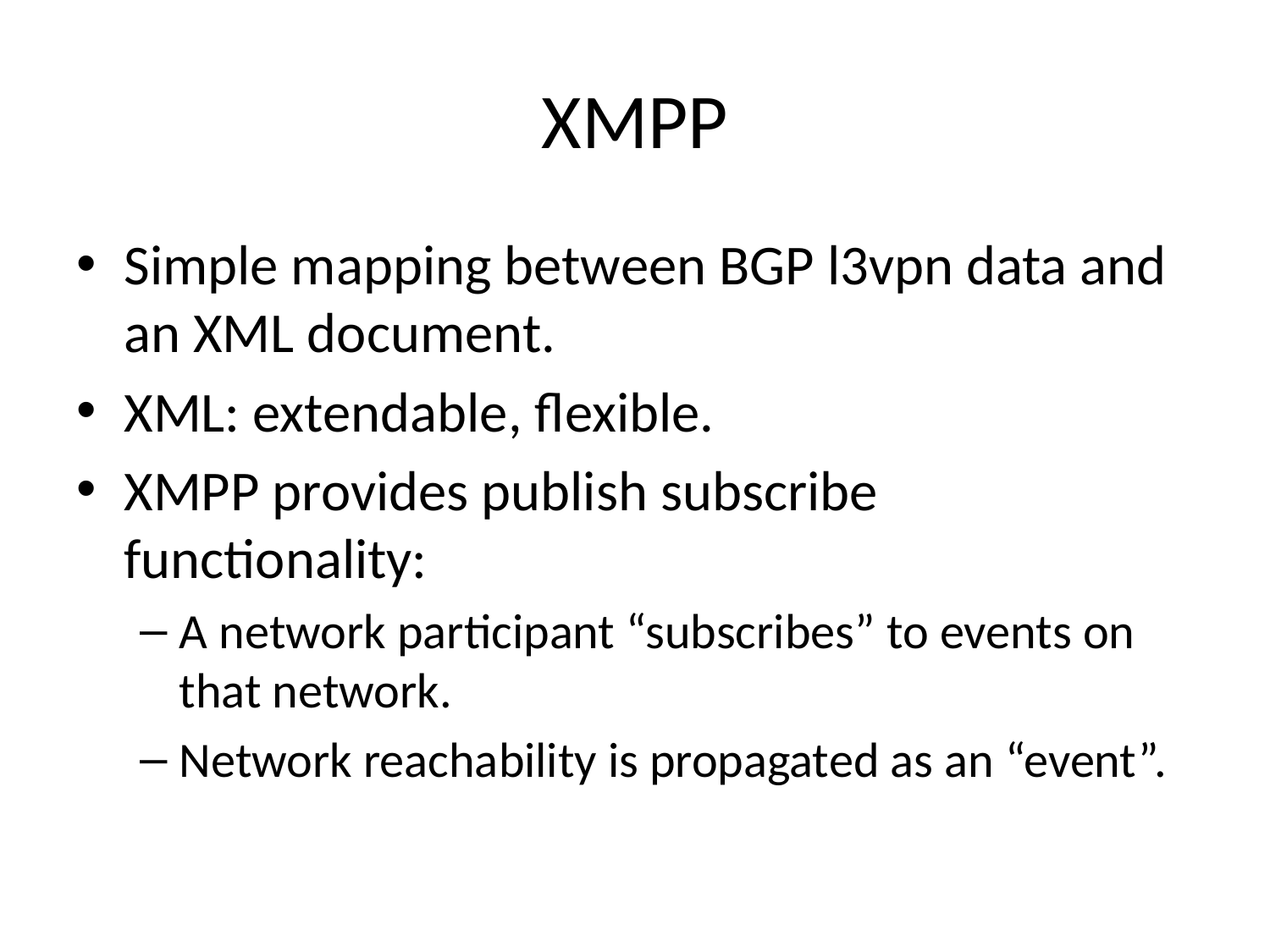

# XMPP
Simple mapping between BGP l3vpn data and an XML document.
XML: extendable, flexible.
XMPP provides publish subscribe functionality:
A network participant “subscribes” to events on that network.
Network reachability is propagated as an “event”.